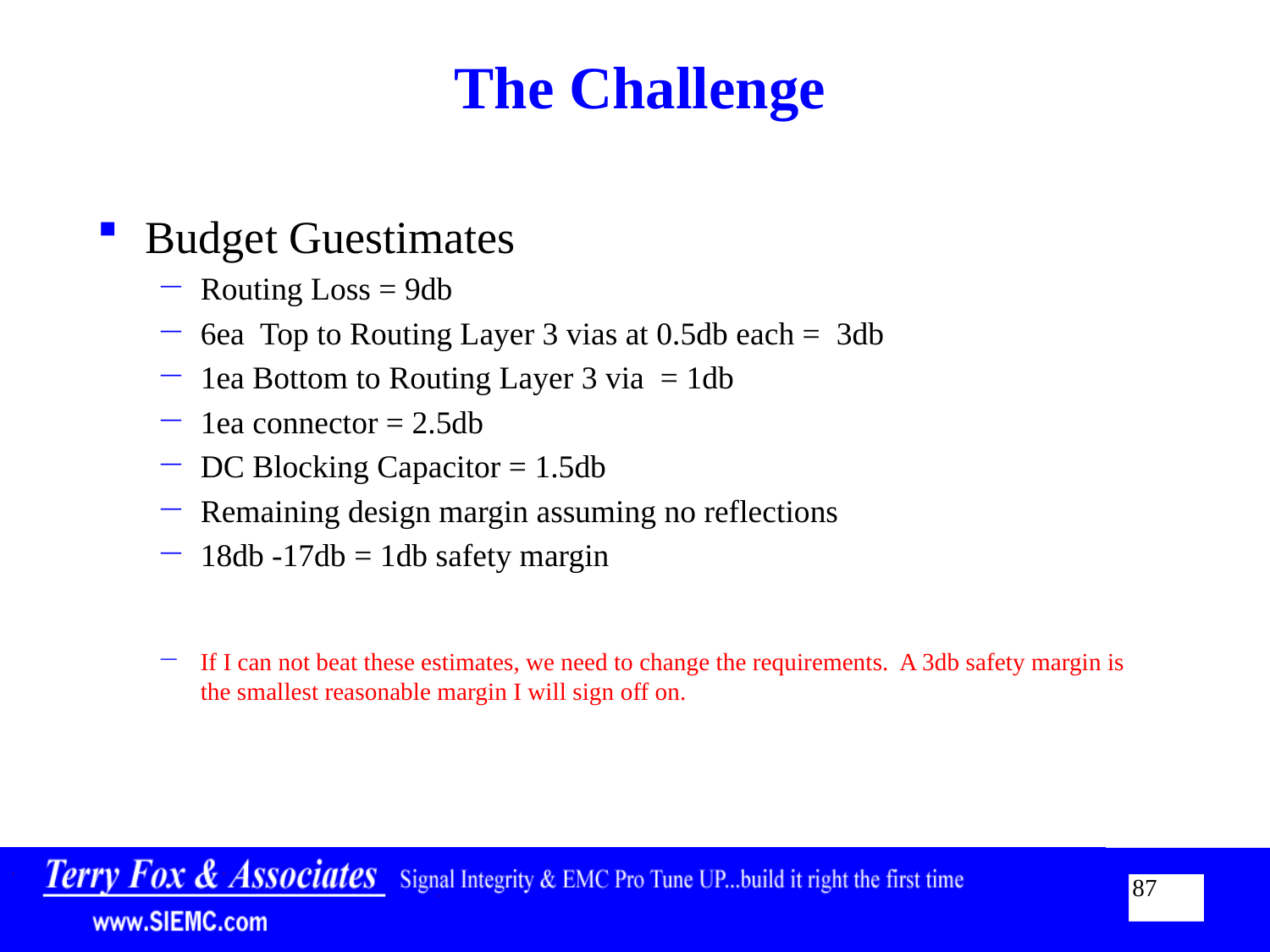

# The Challenge
Budget Guestimates
Routing Loss = 9db
6ea  Top to Routing Layer 3 vias at 0.5db each =  3db
1ea Bottom to Routing Layer 3 via  = 1db
1ea connector = 2.5db
DC Blocking Capacitor = 1.5db
Remaining design margin assuming no reflections
18db -17db = 1db safety margin

If I can not beat these estimates, we need to change the requirements.  A 3db safety margin is the smallest reasonable margin I will sign off on.

87